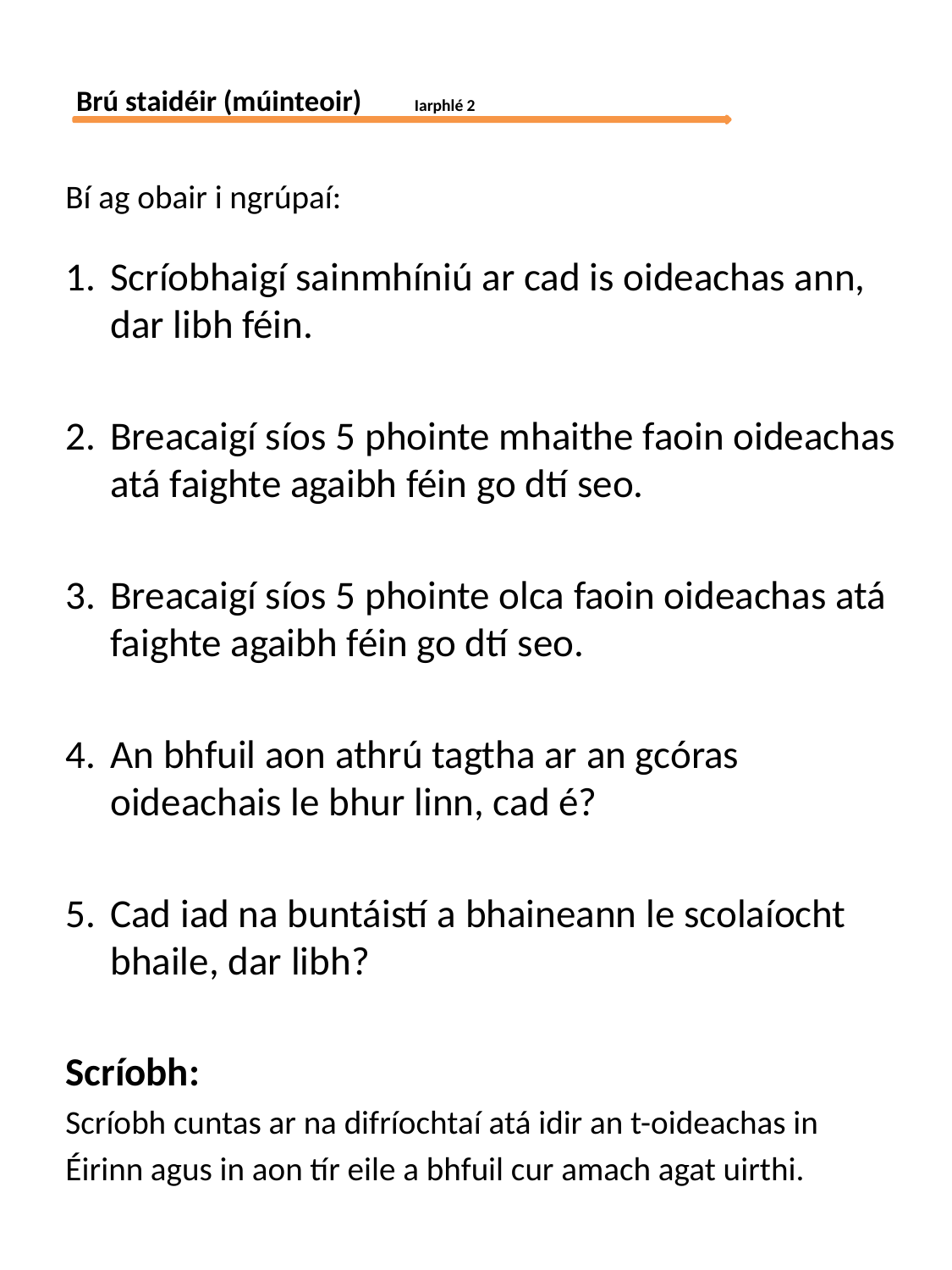

Brú staidéir (múinteoir) 	     Iarphlé 2

Bí ag obair i ngrúpaí:

Scríobhaigí sainmhíniú ar cad is oideachas ann, dar libh féin.

Breacaigí síos 5 phointe mhaithe faoin oideachas atá faighte agaibh féin go dtí seo.

Breacaigí síos 5 phointe olca faoin oideachas atá faighte agaibh féin go dtí seo.

An bhfuil aon athrú tagtha ar an gcóras oideachais le bhur linn, cad é?

Cad iad na buntáistí a bhaineann le scolaíocht bhaile, dar libh?

Scríobh:
Scríobh cuntas ar na difríochtaí atá idir an t-oideachas in
Éirinn agus in aon tír eile a bhfuil cur amach agat uirthi.